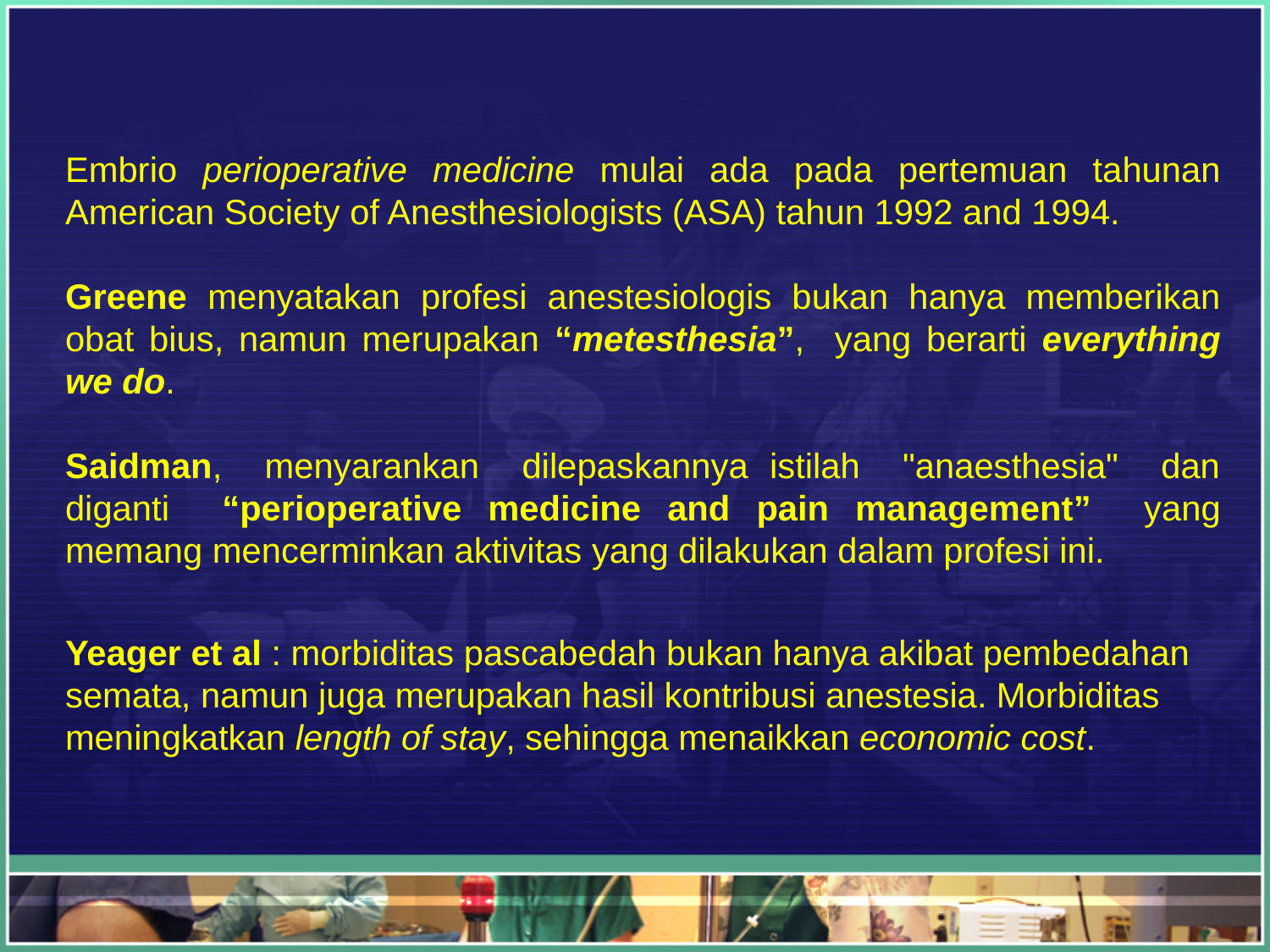

Embrio perioperative medicine mulai ada pada pertemuan tahunan American Society of Anesthesiologists (ASA) tahun 1992 and 1994.

Greene menyatakan profesi anestesiologis bukan hanya memberikan obat bius, namun merupakan “metesthesia”,  yang berarti everything we do.

Saidman,  menyarankan  dilepaskannya istilah  "anaesthesia"  dan diganti  “perioperative medicine and pain management”  yang memang mencerminkan aktivitas yang dilakukan dalam profesi ini.

Yeager et al : morbiditas pascabedah bukan hanya akibat pembedahan semata, namun juga merupakan hasil kontribusi anestesia. Morbiditas meningkatkan length of stay, sehingga menaikkan economic cost.